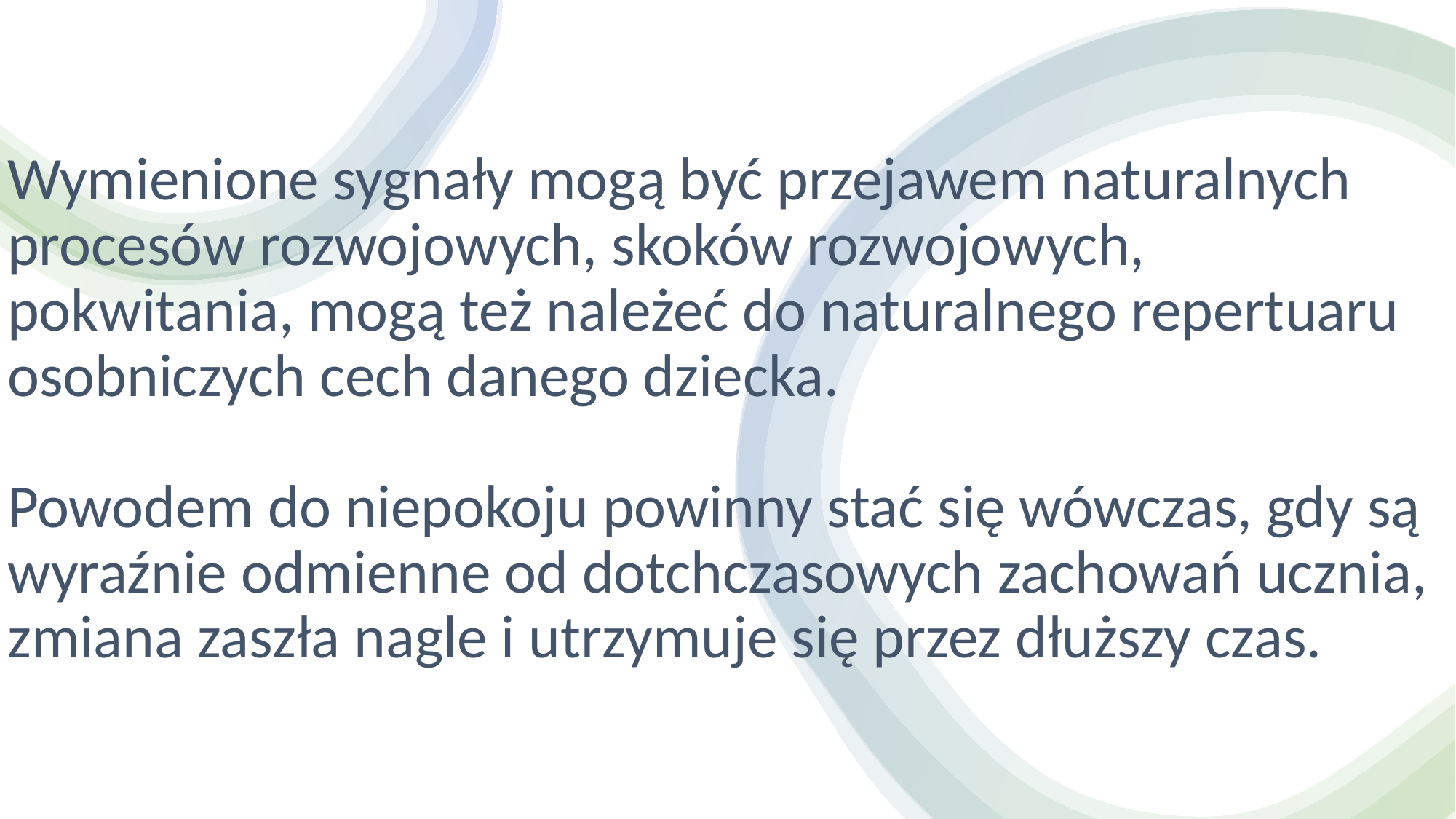

# Wymienione sygnały mogą być przejawem naturalnych procesów rozwojowych, skoków rozwojowych, pokwitania, mogą też należeć do naturalnego repertuaru osobniczych cech danego dziecka. Powodem do niepokoju powinny stać się wówczas, gdy są wyraźnie odmienne od dotchczasowych zachowań ucznia, zmiana zaszła nagle i utrzymuje się przez dłuższy czas.